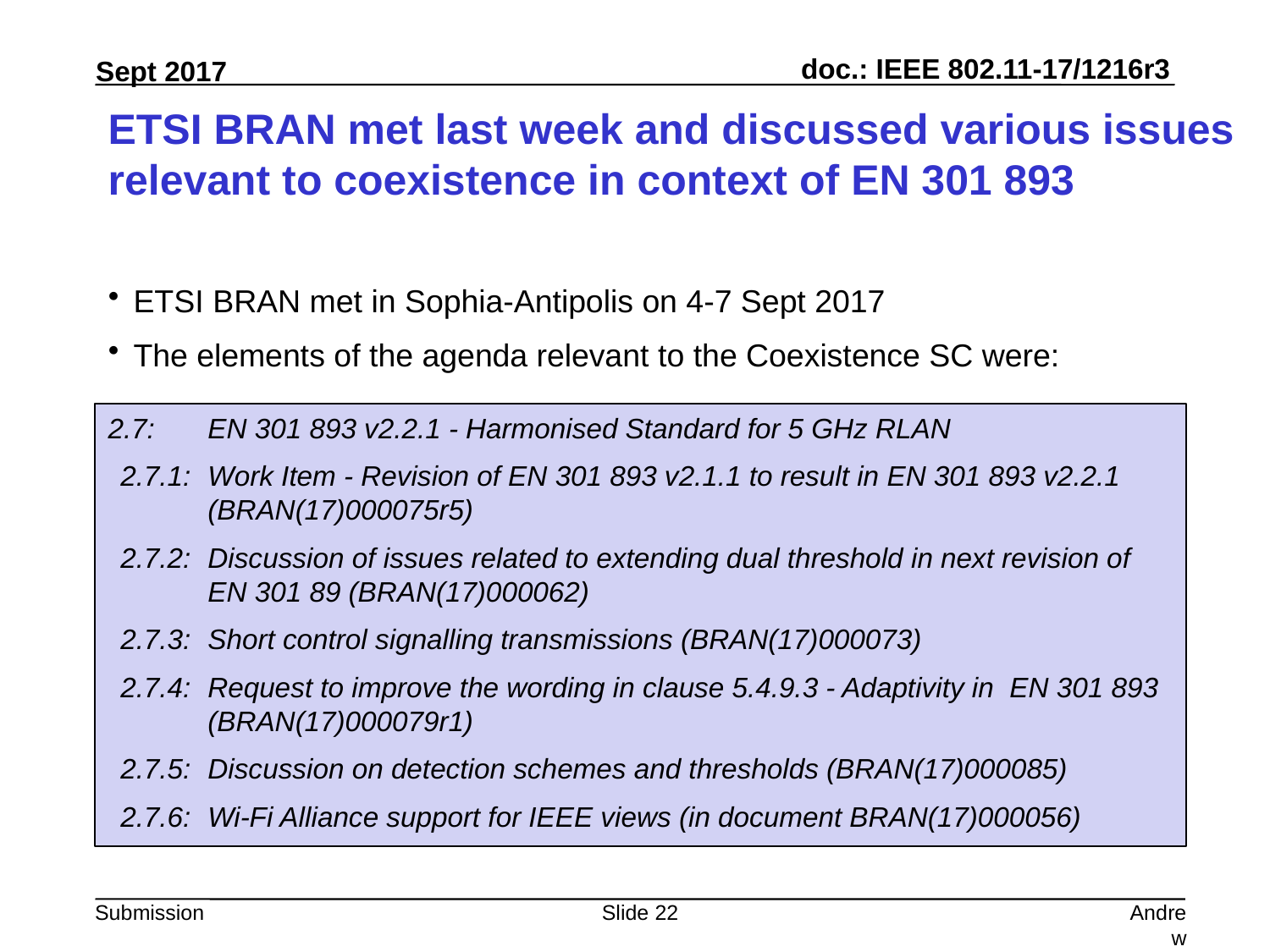

# ETSI BRAN met last week and discussed various issues relevant to coexistence in context of EN 301 893
ETSI BRAN met in Sophia-Antipolis on 4-7 Sept 2017
The elements of the agenda relevant to the Coexistence SC were:
2.7: 	EN 301 893 v2.2.1 - Harmonised Standard for 5 GHz RLAN
2.7.1:	Work Item - Revision of EN 301 893 v2.1.1 to result in EN 301 893 v2.2.1 (BRAN(17)000075r5)
2.7.2: 	Discussion of issues related to extending dual threshold in next revision of EN 301 89 (BRAN(17)000062)
2.7.3:	Short control signalling transmissions (BRAN(17)000073)
2.7.4:	Request to improve the wording in clause 5.4.9.3 - Adaptivity in  EN 301 893 (BRAN(17)000079r1)
2.7.5:	Discussion on detection schemes and thresholds (BRAN(17)000085)
2.7.6:	Wi-Fi Alliance support for IEEE views (in document BRAN(17)000056)

Slide 22
Andrew Myles, Cisco